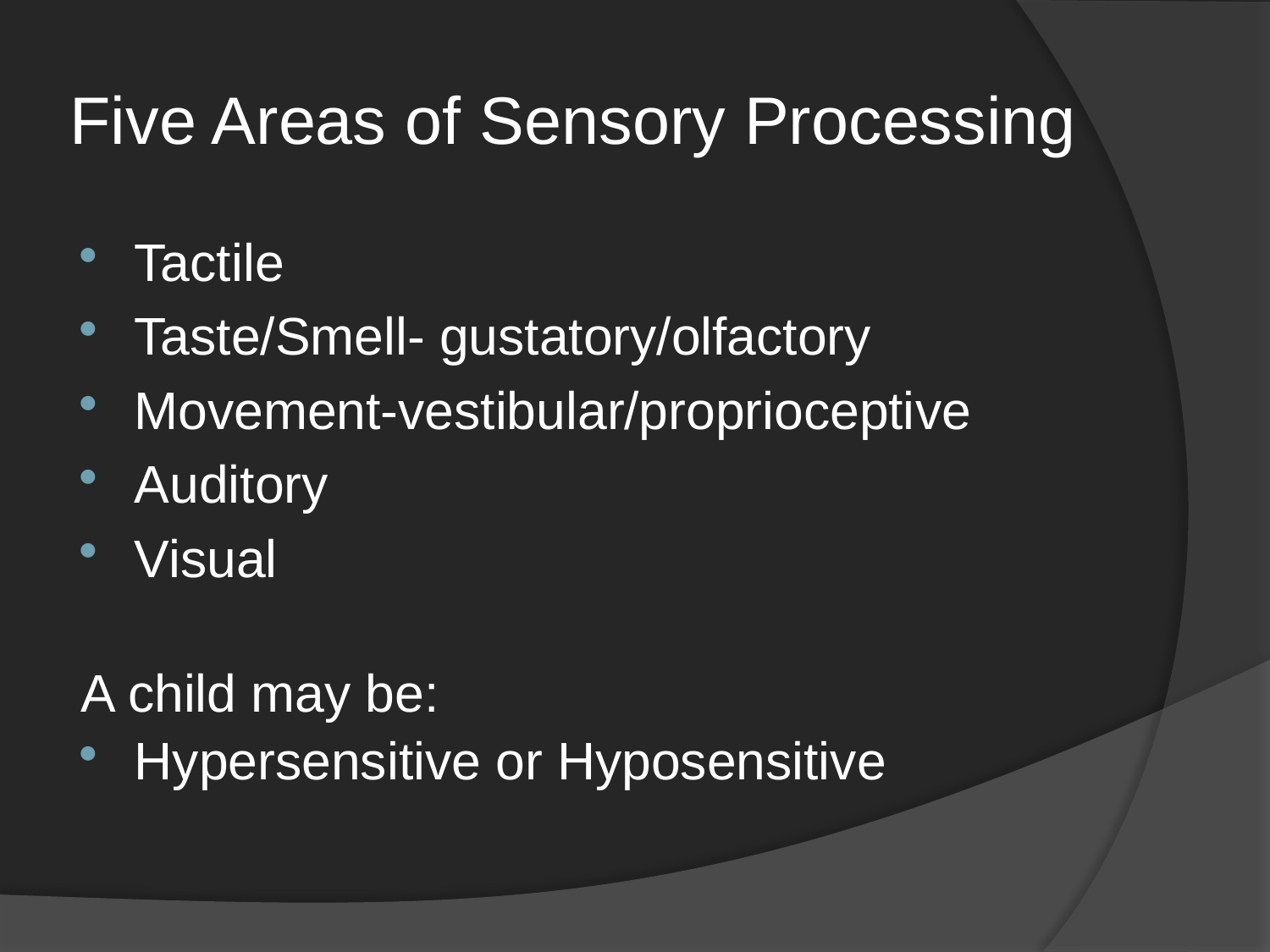

# Five Areas of Sensory Processing
Tactile
Taste/Smell- gustatory/olfactory
Movement-vestibular/proprioceptive
Auditory
Visual

A child may be:
Hypersensitive or Hyposensitive